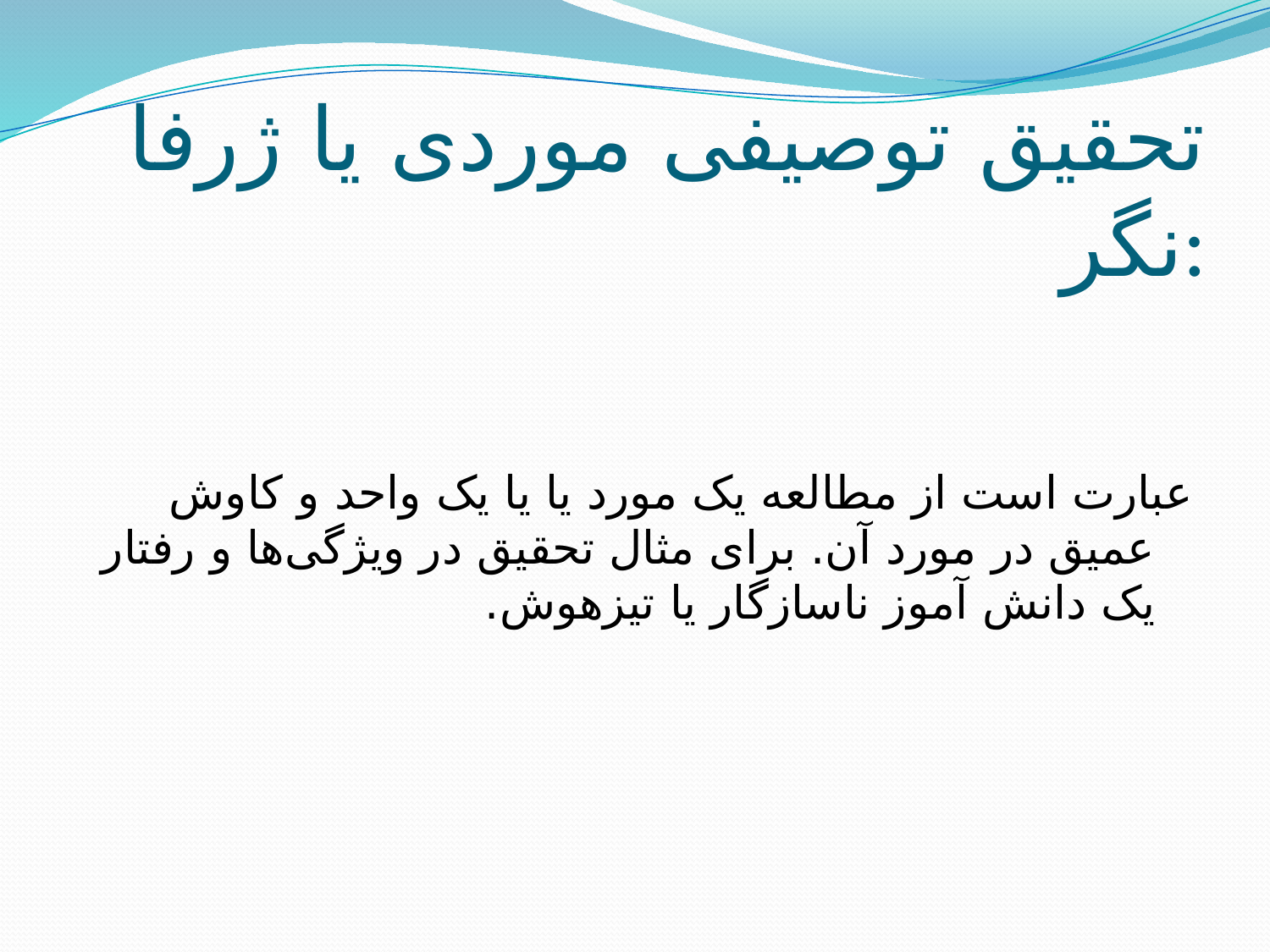

# تحقیق توصیفی موردی یا ژرفا نگر:
عبارت است از مطالعه یک مورد یا یا یک واحد و کاوش عمیق در مورد آن. برای مثال تحقیق در ویژگی‌ها و رفتار یک دانش آموز ناسازگار یا تیزهوش.